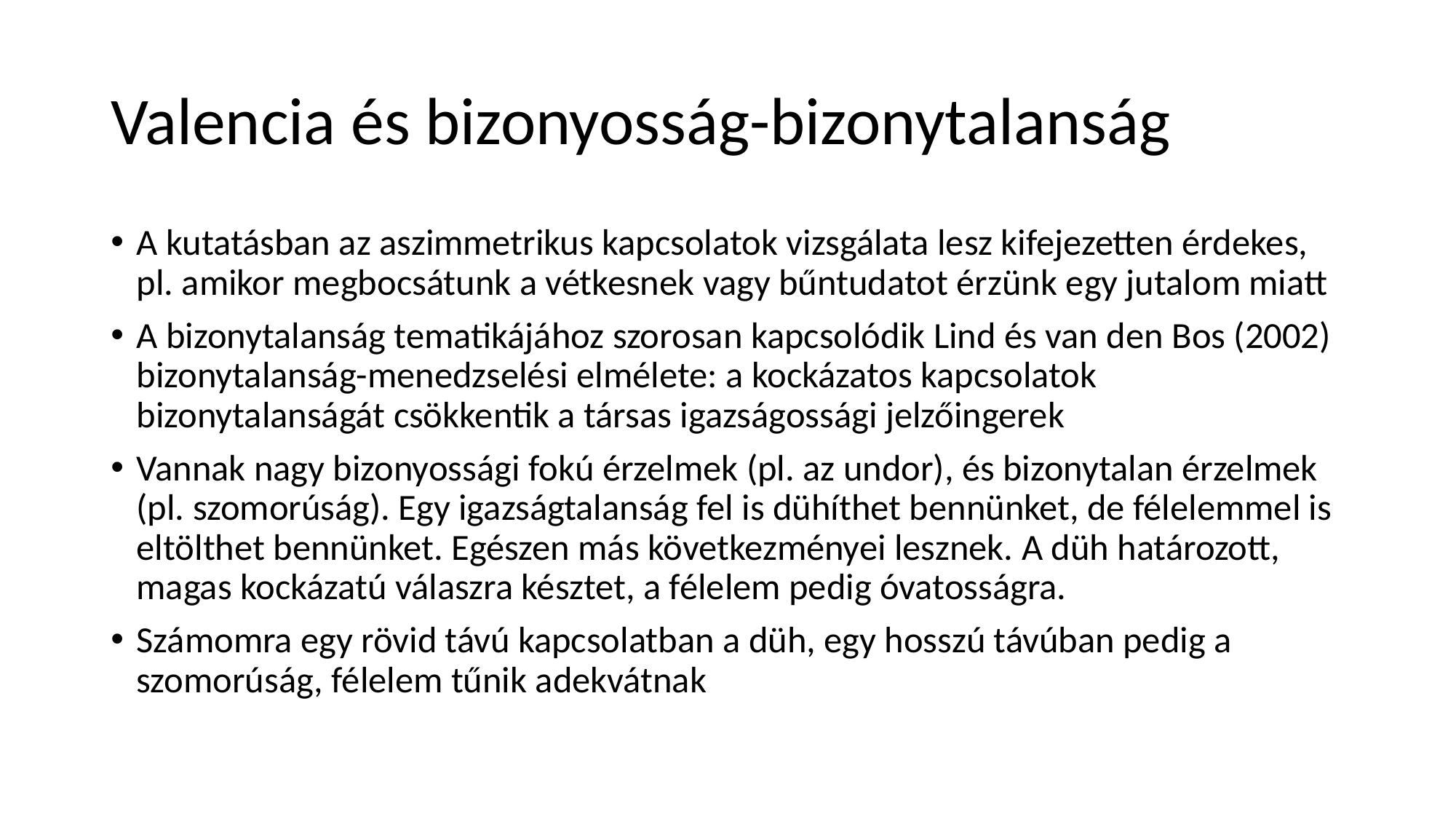

# Valencia és bizonyosság-bizonytalanság
A kutatásban az aszimmetrikus kapcsolatok vizsgálata lesz kifejezetten érdekes, pl. amikor megbocsátunk a vétkesnek vagy bűntudatot érzünk egy jutalom miatt
A bizonytalanság tematikájához szorosan kapcsolódik Lind és van den Bos (2002) bizonytalanság-menedzselési elmélete: a kockázatos kapcsolatok bizonytalanságát csökkentik a társas igazságossági jelzőingerek
Vannak nagy bizonyossági fokú érzelmek (pl. az undor), és bizonytalan érzelmek (pl. szomorúság). Egy igazságtalanság fel is dühíthet bennünket, de félelemmel is eltölthet bennünket. Egészen más következményei lesznek. A düh határozott, magas kockázatú válaszra késztet, a félelem pedig óvatosságra.
Számomra egy rövid távú kapcsolatban a düh, egy hosszú távúban pedig a szomorúság, félelem tűnik adekvátnak